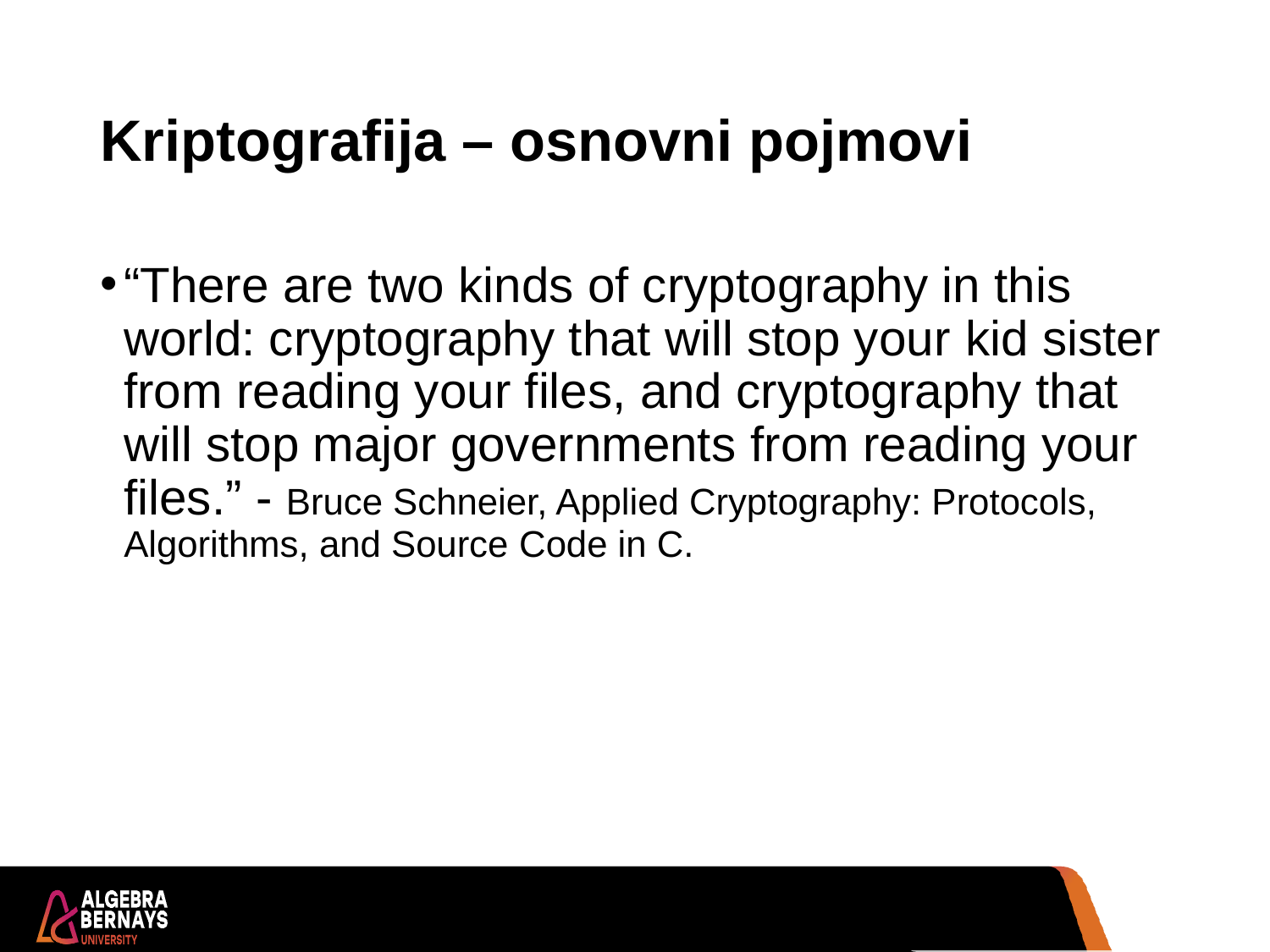

# Kriptografija – osnovni pojmovi
“There are two kinds of cryptography in this world: cryptography that will stop your kid sister from reading your files, and cryptography that will stop major governments from reading your files.” - Bruce Schneier, Applied Cryptography: Protocols, Algorithms, and Source Code in C.